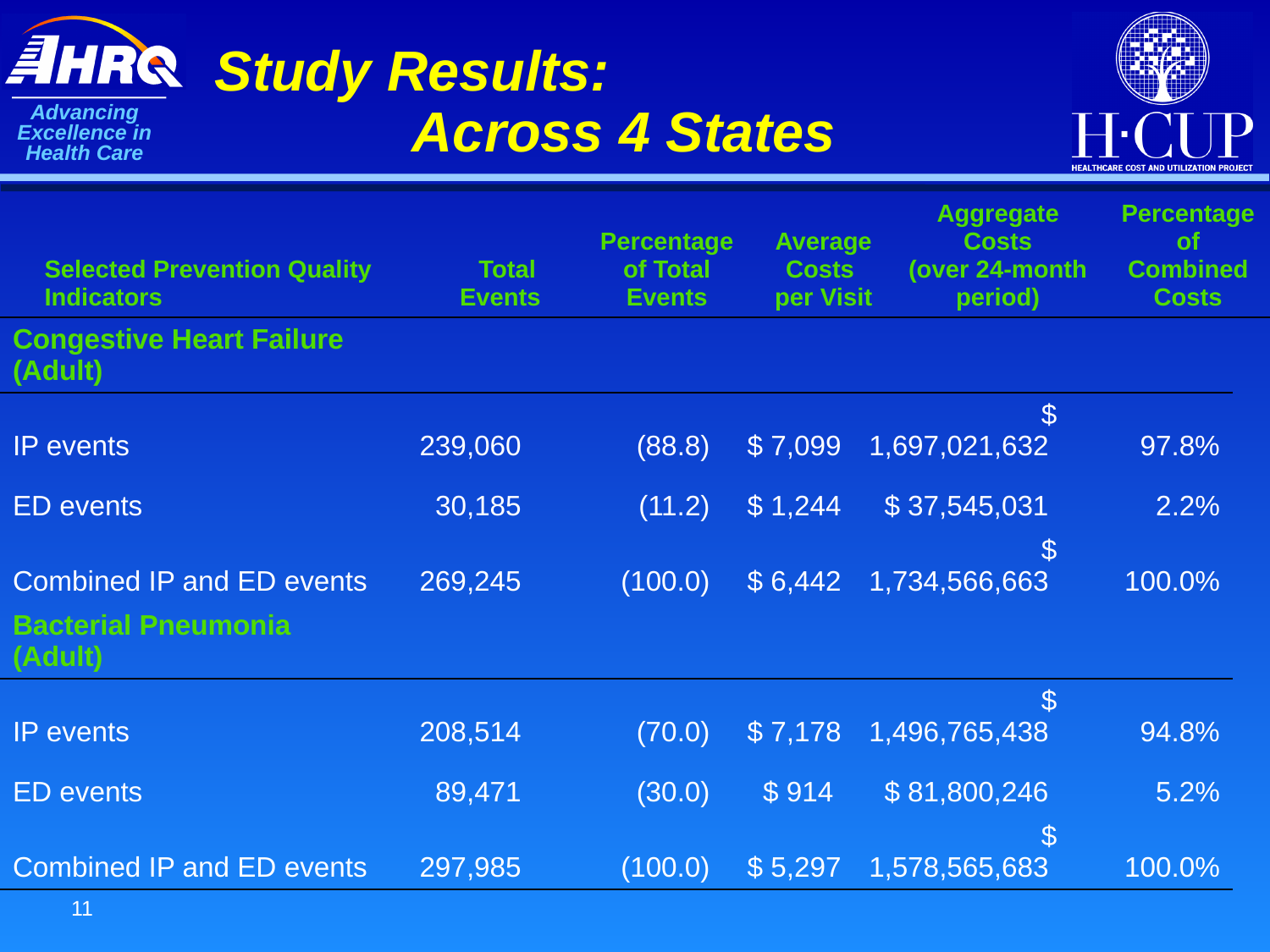

# Study Results:                            Across 4 States
| Selected Prevention Quality Indicators | Total Events | Percentage of Total Events | Average Costs per Visit | Aggregate Costs (over 24-month period) | Percentage of Combined Costs |
| --- | --- | --- | --- | --- | --- |
| Congestive Heart Failure (Adult) |  |  |  |  |  |  |
| --- | --- | --- | --- | --- | --- | --- |
| IP events | 239,060 | (88.8) | $ 7,099 | $ 1,697,021,632 | 97.8% |  |
| ED events | 30,185 | (11.2) | $ 1,244 | $ 37,545,031 | 2.2% |  |
| Combined IP and ED events | 269,245 | (100.0) | $ 6,442 | $ 1,734,566,663 | 100.0% |  |
| Bacterial Pneumonia (Adult) |  |  |  |  |  |  |
| IP events | 208,514 | (70.0) | $ 7,178 | $ 1,496,765,438 | 94.8% |  |
| ED events | 89,471 | (30.0) | $ 914 | $ 81,800,246 | 5.2% |  |
| Combined IP and ED events | 297,985 | (100.0) | $ 5,297 | $ 1,578,565,683 | 100.0% |  |
11